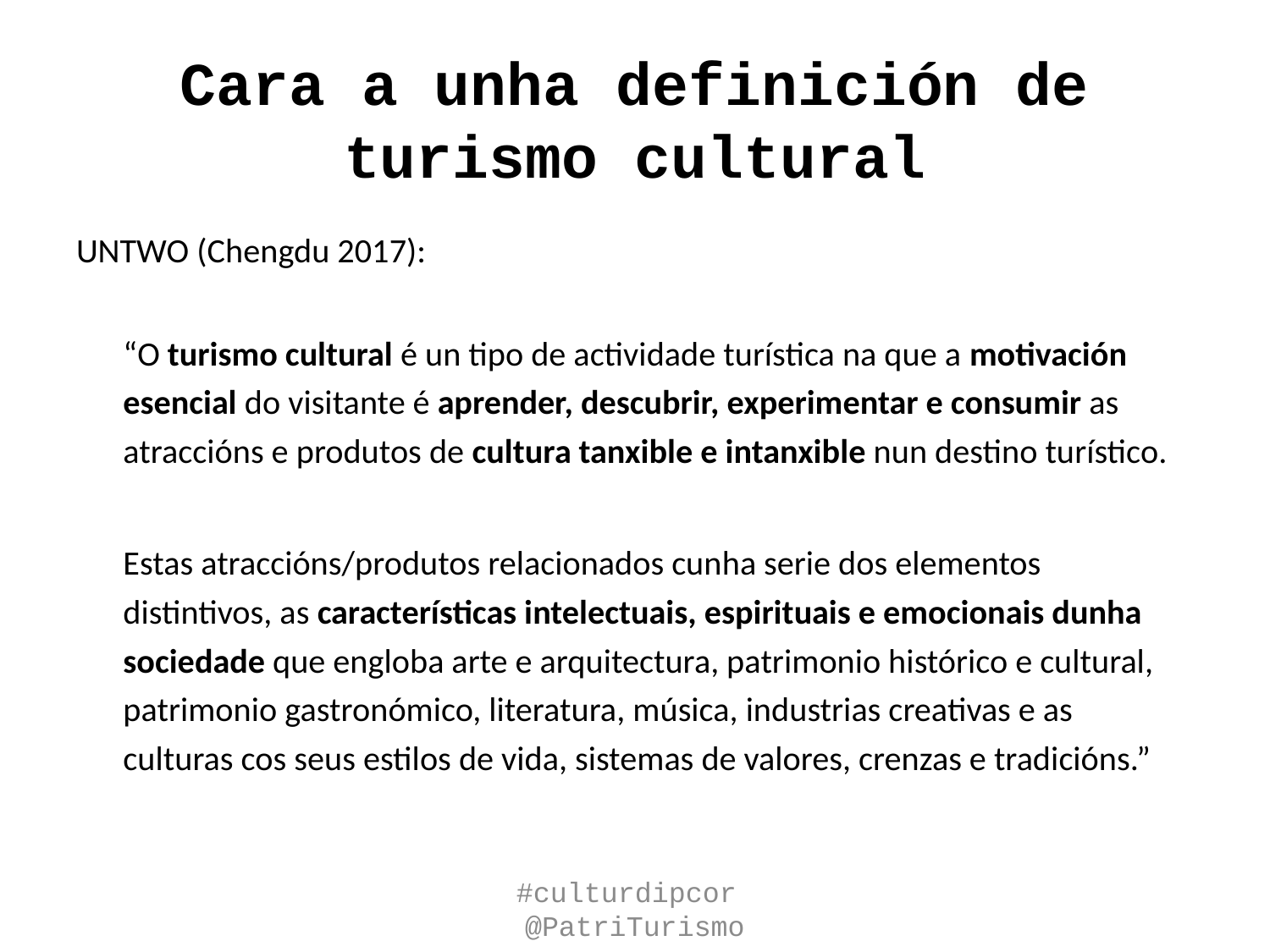

# Cara a unha definición de turismo cultural
UNTWO (Chengdu 2017):

	“O turismo cultural é un tipo de actividade turística na que a motivación esencial do visitante é aprender, descubrir, experimentar e consumir as atraccións e produtos de cultura tanxible e intanxible nun destino turístico.

	Estas atraccións/produtos relacionados cunha serie dos elementos distintivos, as características intelectuais, espirituais e emocionais dunha sociedade que engloba arte e arquitectura, patrimonio histórico e cultural, patrimonio gastronómico, literatura, música, industrias creativas e as culturas cos seus estilos de vida, sistemas de valores, crenzas e tradicións.”

#culturdipcor  @PatriTurismo